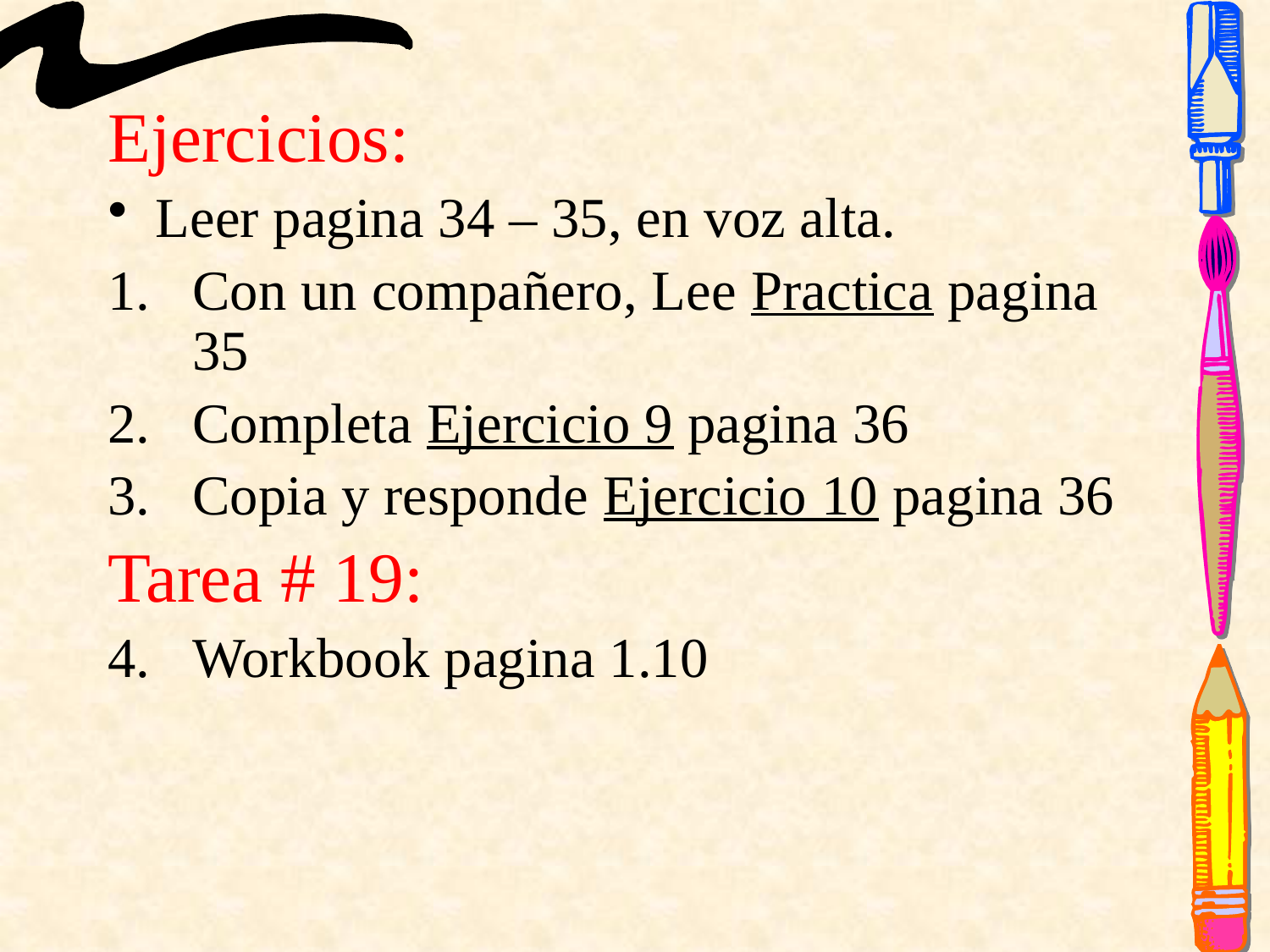

Ejercicios:
Leer pagina 34 – 35, en voz alta.
Con un compañero, Lee Practica pagina 35
Completa Ejercicio 9 pagina 36
Copia y responde Ejercicio 10 pagina 36
Tarea # 19:
Workbook pagina 1.10